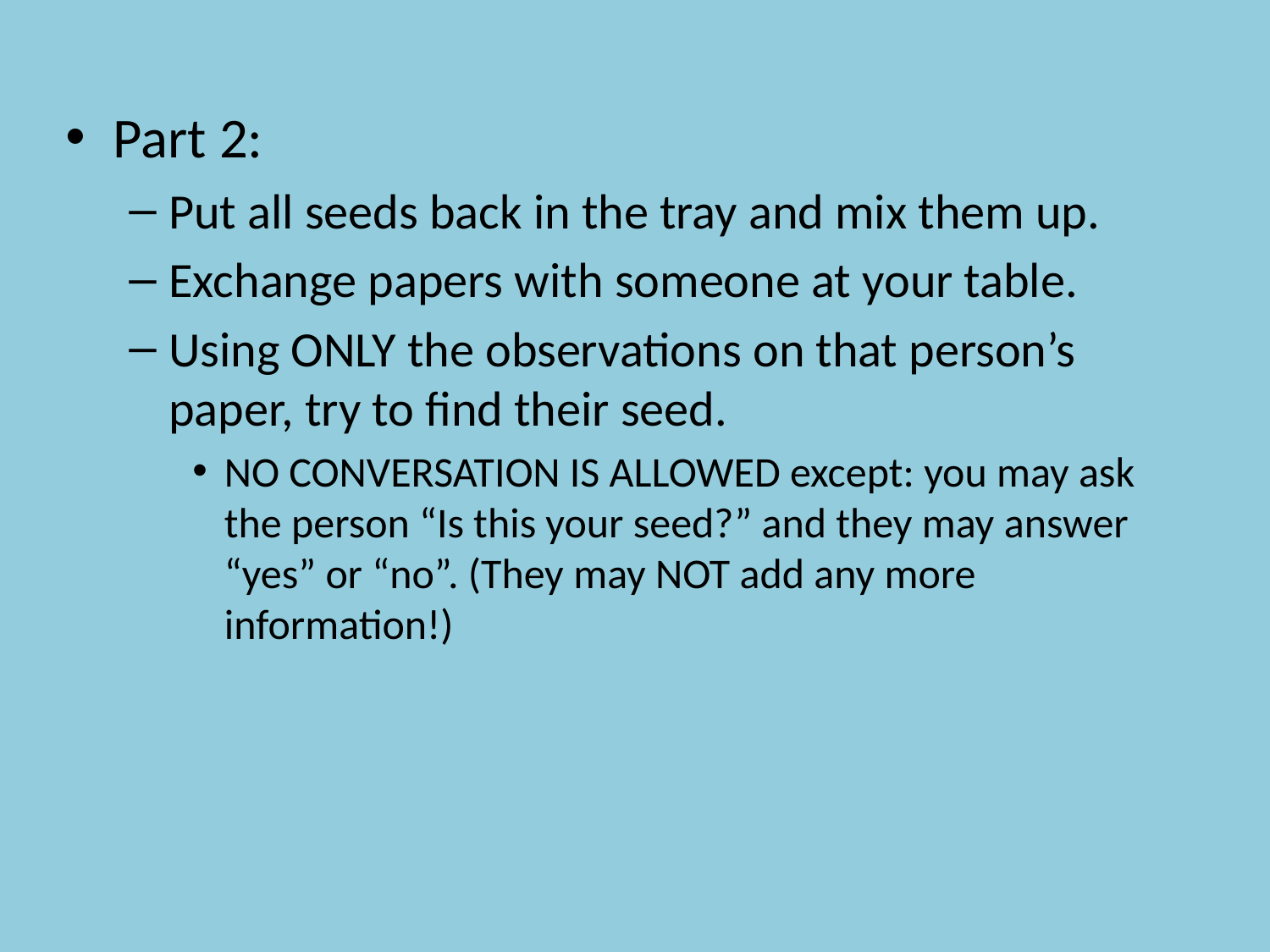

Part 2:
Put all seeds back in the tray and mix them up.
Exchange papers with someone at your table.
Using ONLY the observations on that person’s paper, try to find their seed.
NO CONVERSATION IS ALLOWED except: you may ask the person “Is this your seed?” and they may answer “yes” or “no”. (They may NOT add any more information!)